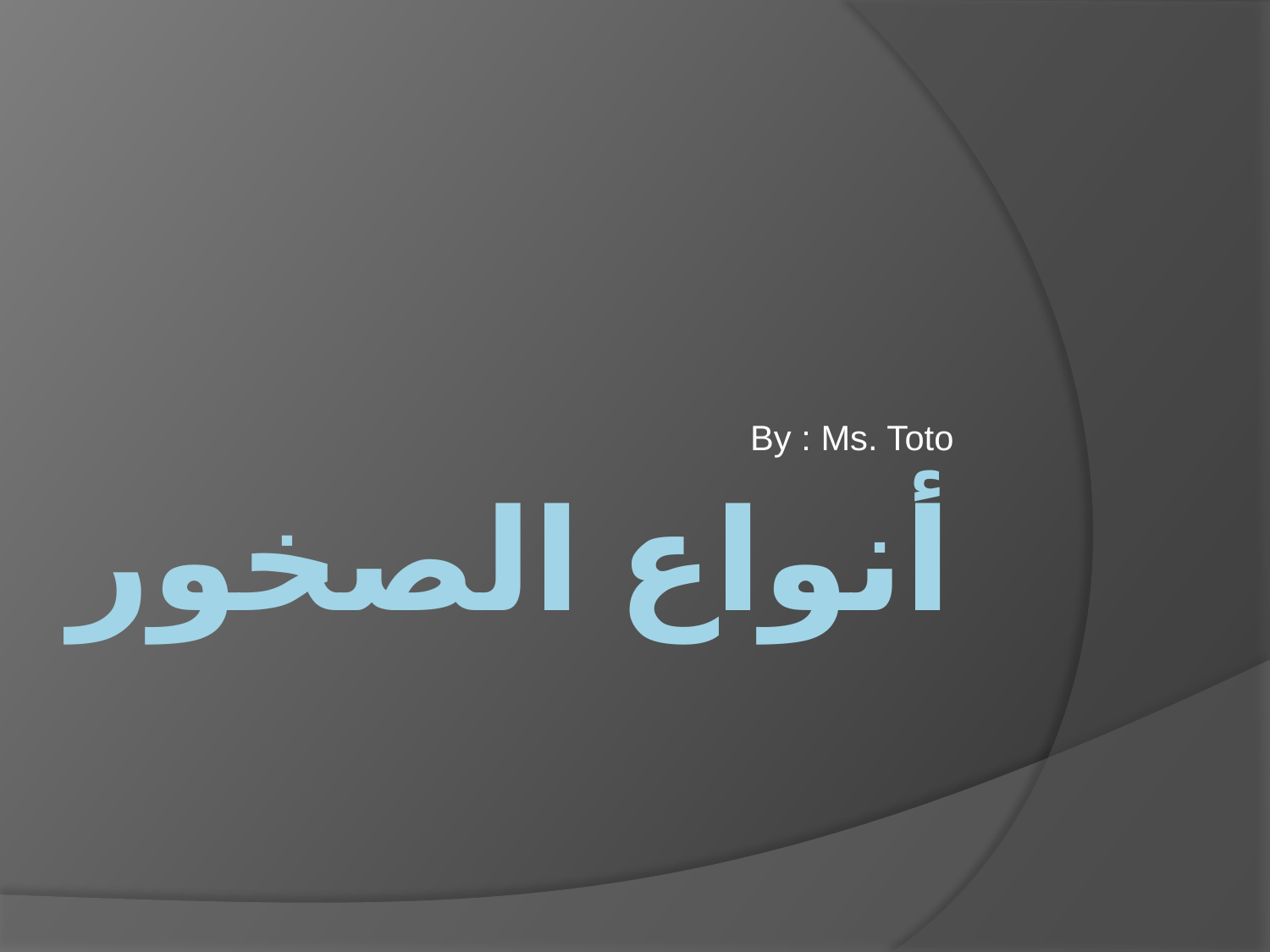

By : Ms. Toto
# أنواع الصخور